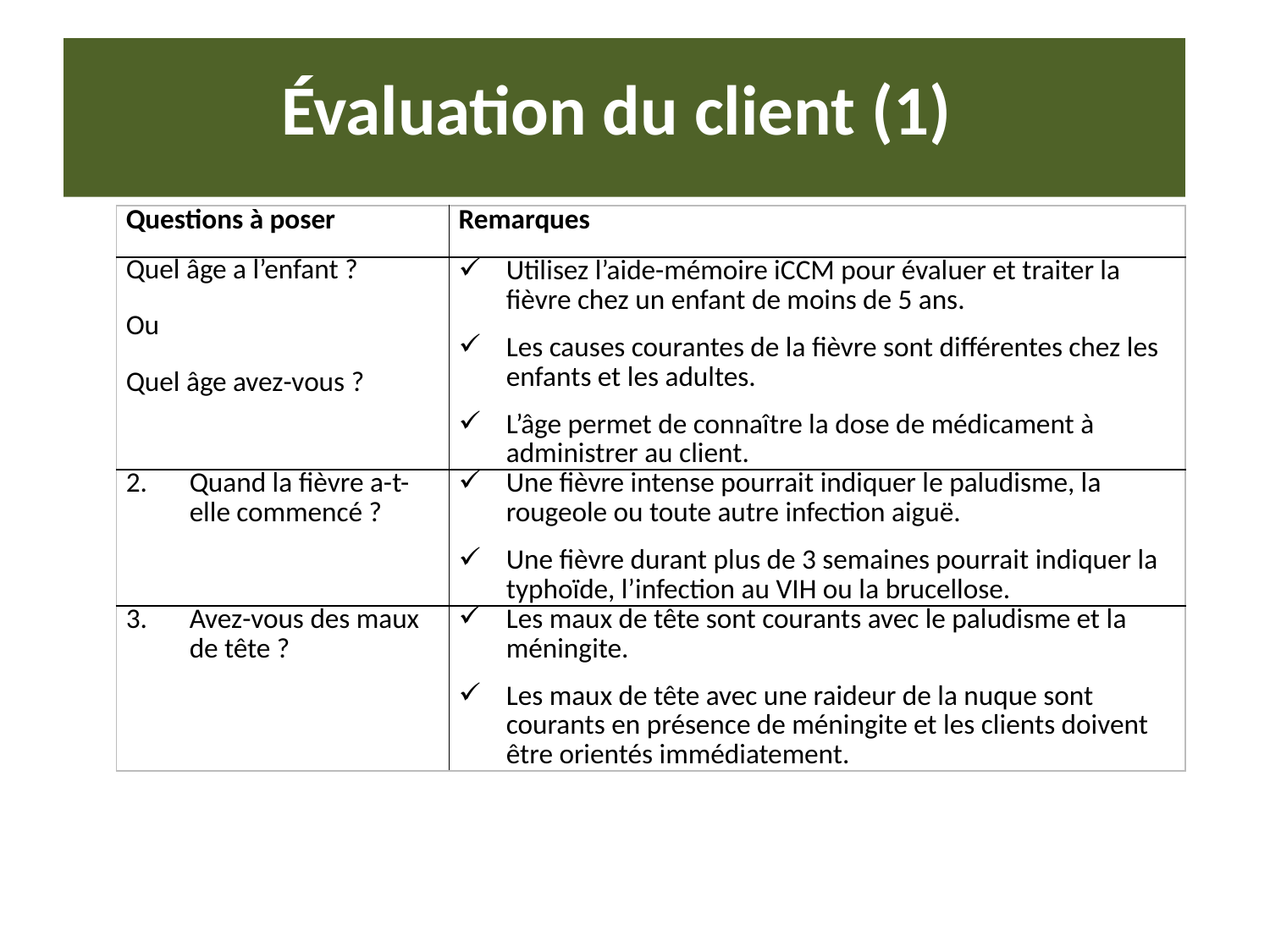

# Évaluation du client (1)
| Questions à poser | Remarques |
| --- | --- |
| Quel âge a l’enfant ?   Ou   Quel âge avez-vous ? | Utilisez l’aide-mémoire iCCM pour évaluer et traiter la fièvre chez un enfant de moins de 5 ans. Les causes courantes de la fièvre sont différentes chez les enfants et les adultes. L’âge permet de connaître la dose de médicament à administrer au client. |
| Quand la fièvre a-t-elle commencé ? | Une fièvre intense pourrait indiquer le paludisme, la rougeole ou toute autre infection aiguë. Une fièvre durant plus de 3 semaines pourrait indiquer la typhoïde, l’infection au VIH ou la brucellose. |
| Avez-vous des maux de tête ? | Les maux de tête sont courants avec le paludisme et la méningite. Les maux de tête avec une raideur de la nuque sont courants en présence de méningite et les clients doivent être orientés immédiatement. |